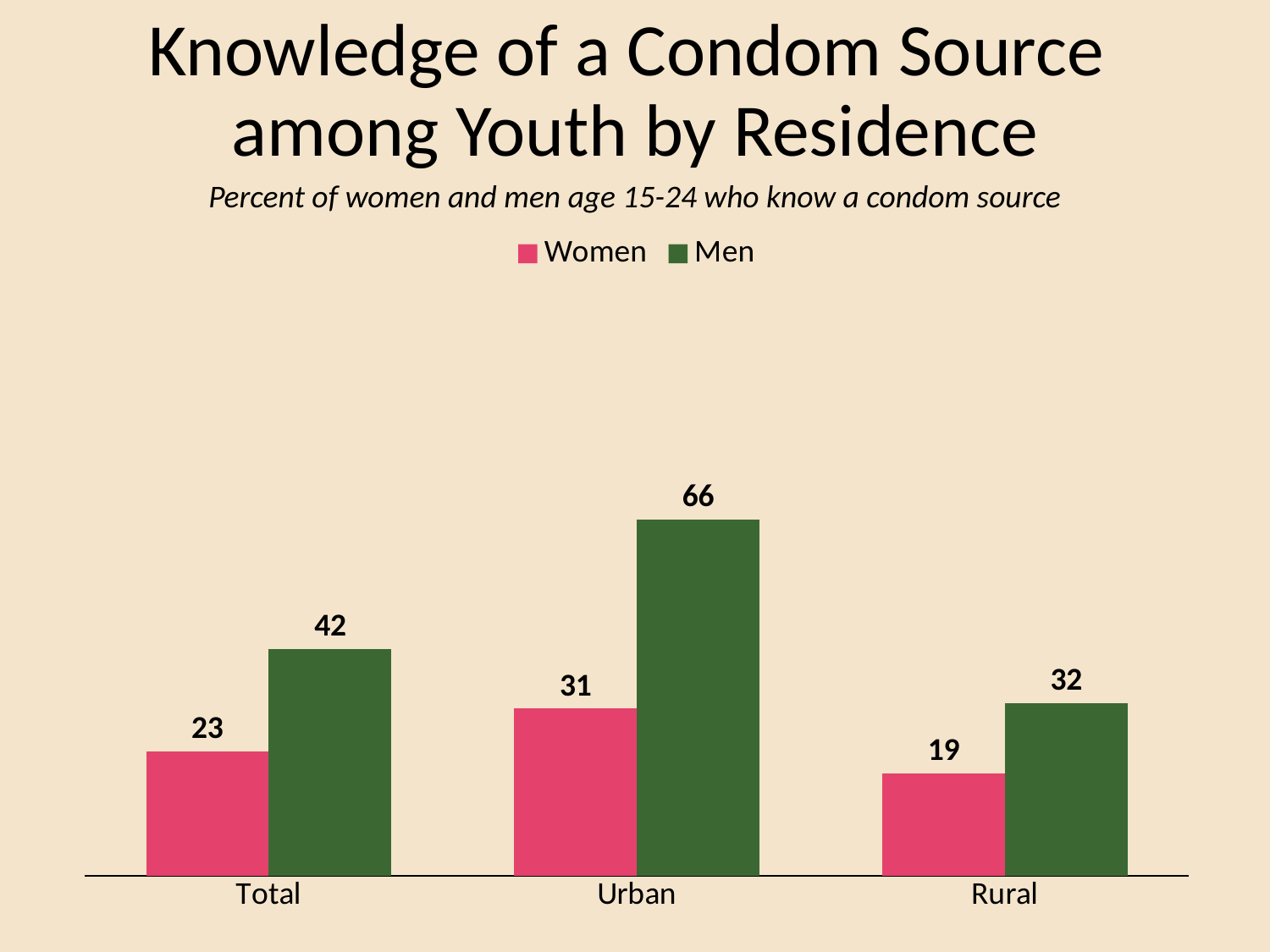

# Knowledge of a Condom Source among Youth by Residence
Percent of women and men age 15-24 who know a condom source

### Chart

| Category | Women | Men |
|---|---|---|
| Total | 23.0 | 42.0 |
| Urban | 31.0 | 66.0 |
| Rural | 19.0 | 32.0 |